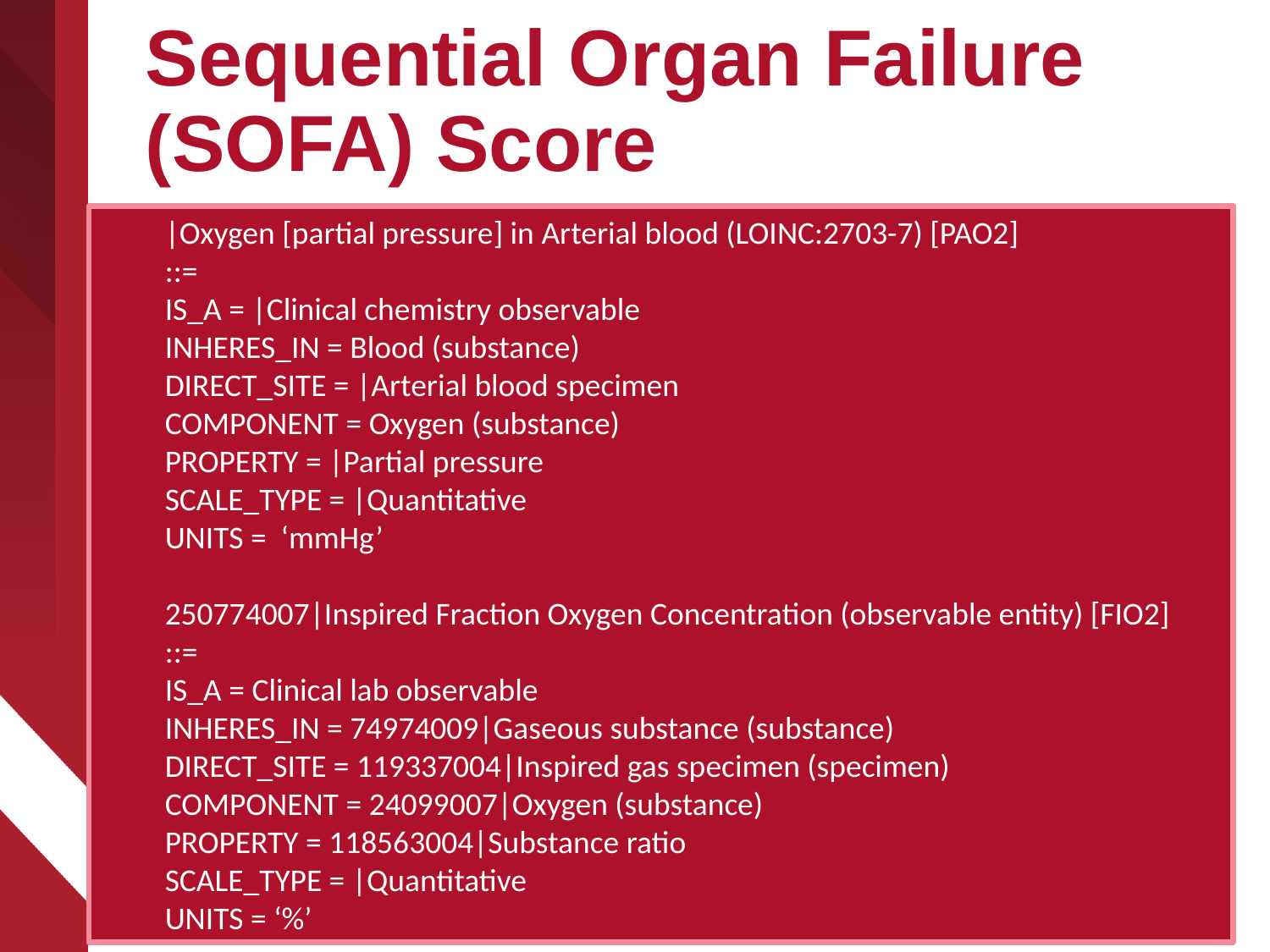

# Sequential Organ Failure (SOFA) Score
|Oxygen [partial pressure] in Arterial blood (LOINC:2703-7) [PAO2]
::=
IS_A = |Clinical chemistry observable
INHERES_IN = Blood (substance)
DIRECT_SITE = |Arterial blood specimen
COMPONENT = Oxygen (substance)
PROPERTY = |Partial pressure
SCALE_TYPE = |Quantitative
UNITS =  ‘mmHg’

250774007|Inspired Fraction Oxygen Concentration (observable entity) [FIO2]
::=
IS_A = Clinical lab observable
INHERES_IN = 74974009|Gaseous substance (substance)
DIRECT_SITE = 119337004|Inspired gas specimen (specimen)
COMPONENT = 24099007|Oxygen (substance)
PROPERTY = 118563004|Substance ratio
SCALE_TYPE = |Quantitative
UNITS = ‘%’
Scale score items:
pAO2/Fraction inhaled oxygen content(%)
Platelet count (10³/µL)
Glasgow Coma Scale (estimate if on sedatives)
Bilirubin (umol/L)
Mean arterial pressure(mmHg) or dose of pressors in use
Creatinine(umol/L) or Urine output